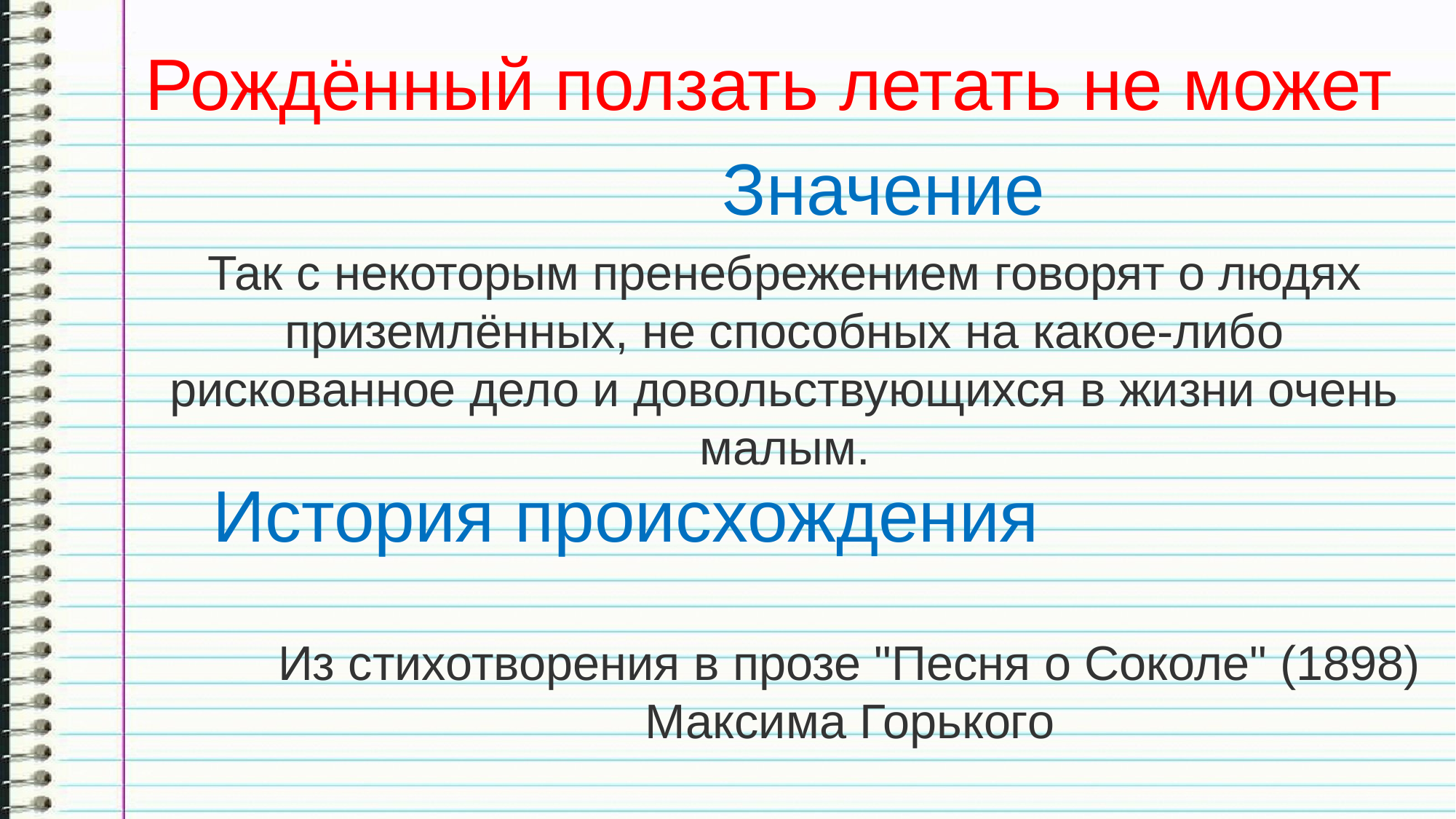

Рождённый ползать летать не может
Значение
Так с некоторым пренебрежением говорят о людях приземлённых, не способных на какое-либо рискованное дело и довольствующихся в жизни очень малым.
История происхождения
Из стихотворения в прозе "Песня о Соколе" (1898)
Максима Горького